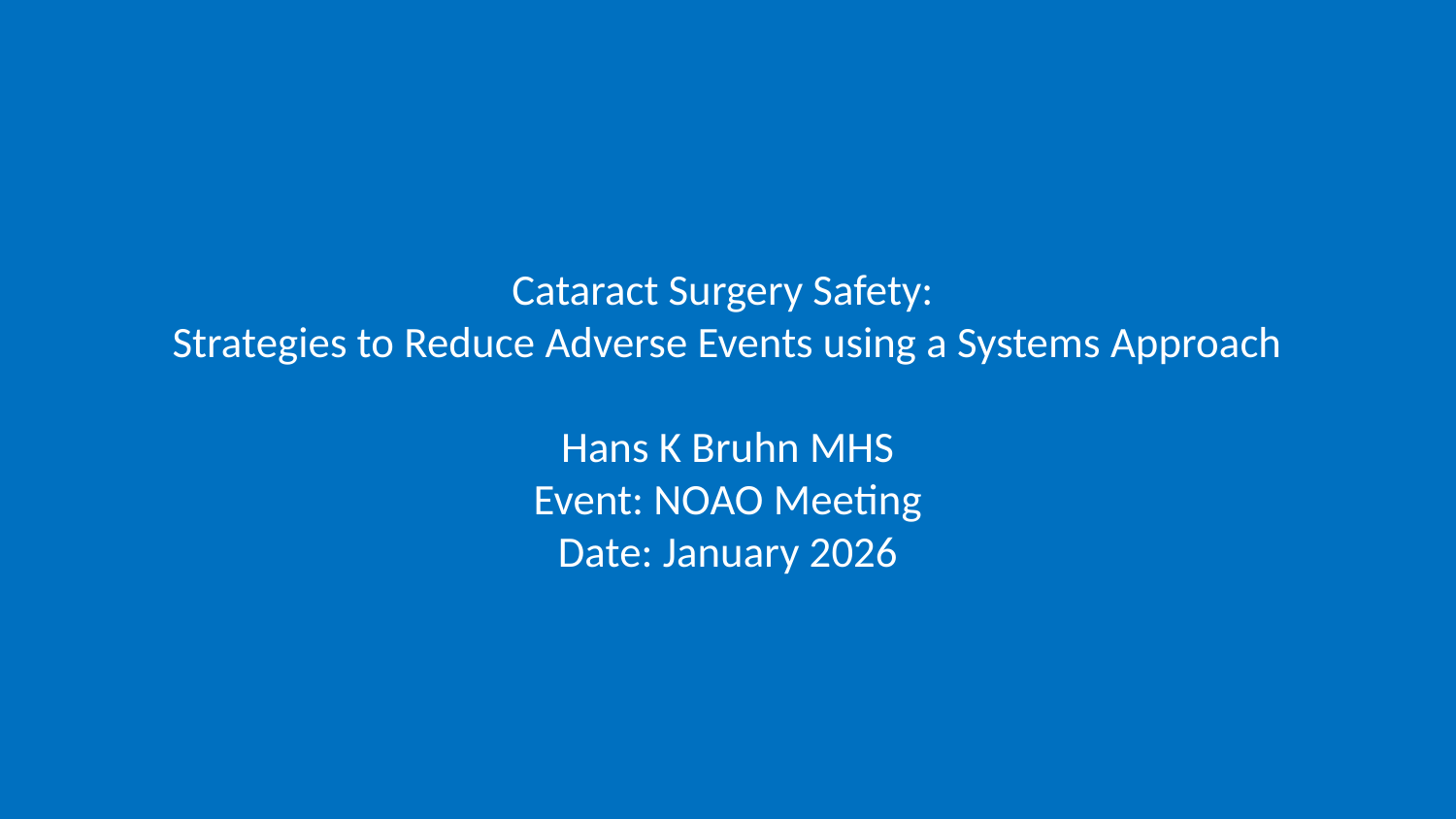

# Cataract Surgery Safety: Strategies to Reduce Adverse Events using a Systems Approach Hans K Bruhn MHS Event: NOAO Meeting Date: January 2026